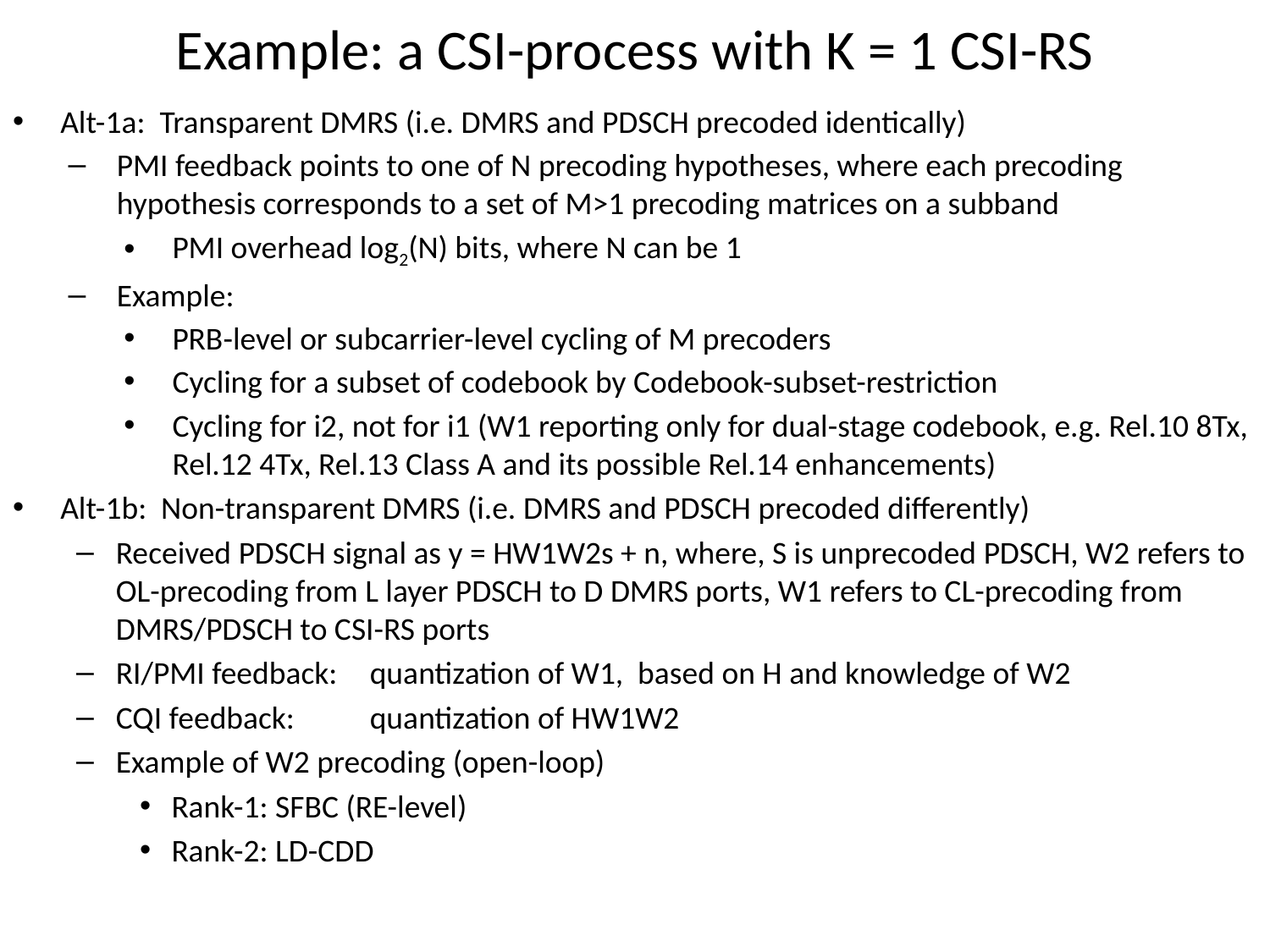

# Example: a CSI-process with K = 1 CSI-RS
Alt-1a:  Transparent DMRS (i.e. DMRS and PDSCH precoded identically)
PMI feedback points to one of N precoding hypotheses, where each precoding hypothesis corresponds to a set of M>1 precoding matrices on a subband
PMI overhead log2(N) bits, where N can be 1
Example:
PRB-level or subcarrier-level cycling of M precoders
Cycling for a subset of codebook by Codebook-subset-restriction
Cycling for i2, not for i1 (W1 reporting only for dual-stage codebook, e.g. Rel.10 8Tx, Rel.12 4Tx, Rel.13 Class A and its possible Rel.14 enhancements)
Alt-1b:  Non-transparent DMRS (i.e. DMRS and PDSCH precoded differently)
Received PDSCH signal as y = HW1W2s + n, where, S is unprecoded PDSCH, W2 refers to OL-precoding from L layer PDSCH to D DMRS ports, W1 refers to CL-precoding from DMRS/PDSCH to CSI-RS ports
RI/PMI feedback: 	quantization of W1,  based on H and knowledge of W2
CQI feedback: 	quantization of HW1W2
Example of W2 precoding (open-loop)
Rank-1: SFBC (RE-level)
Rank-2: LD-CDD